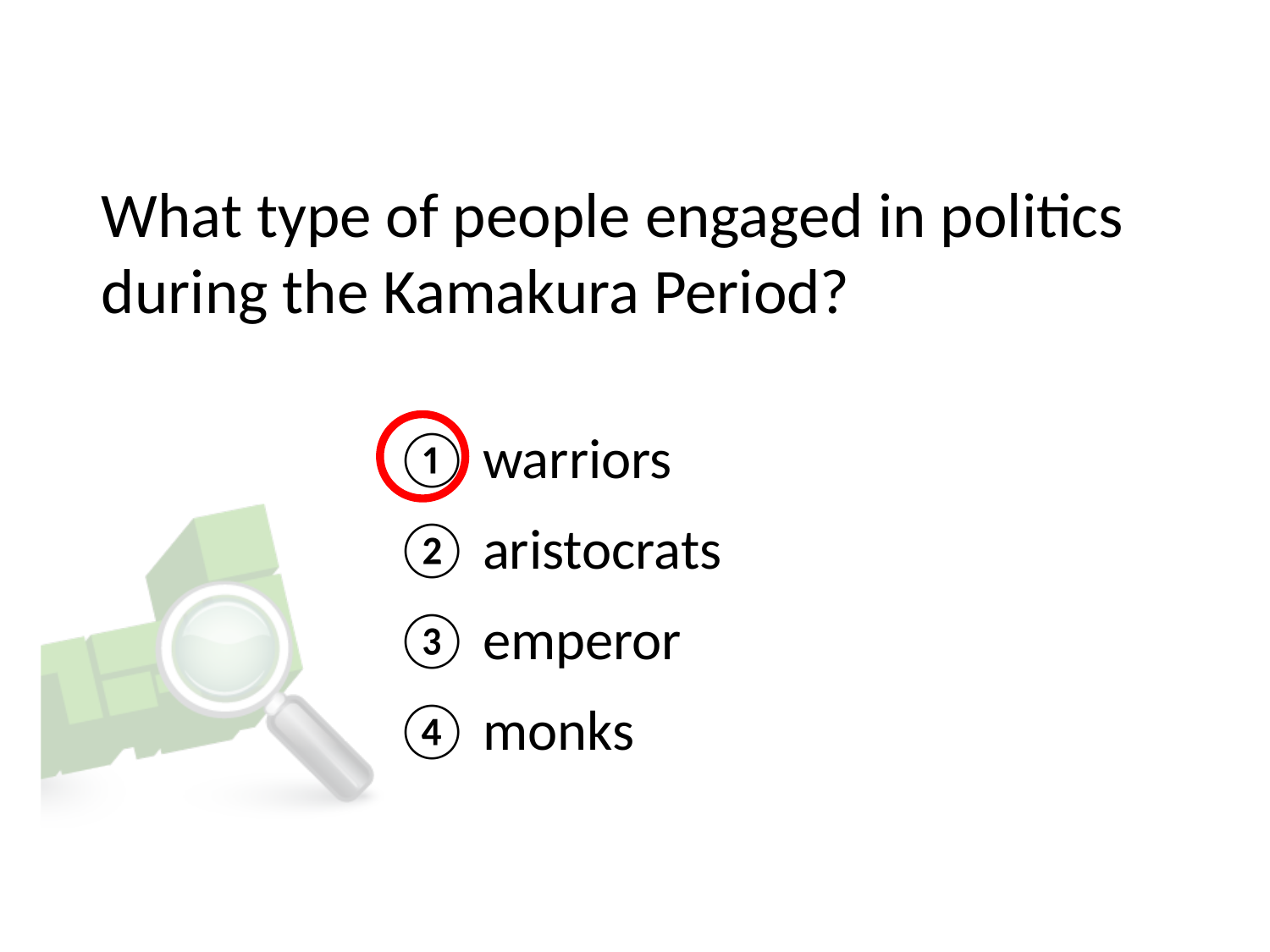

# What type of people engaged in politics during the Kamakura Period?

① warriors
② aristocrats
③ emperor
④ monks